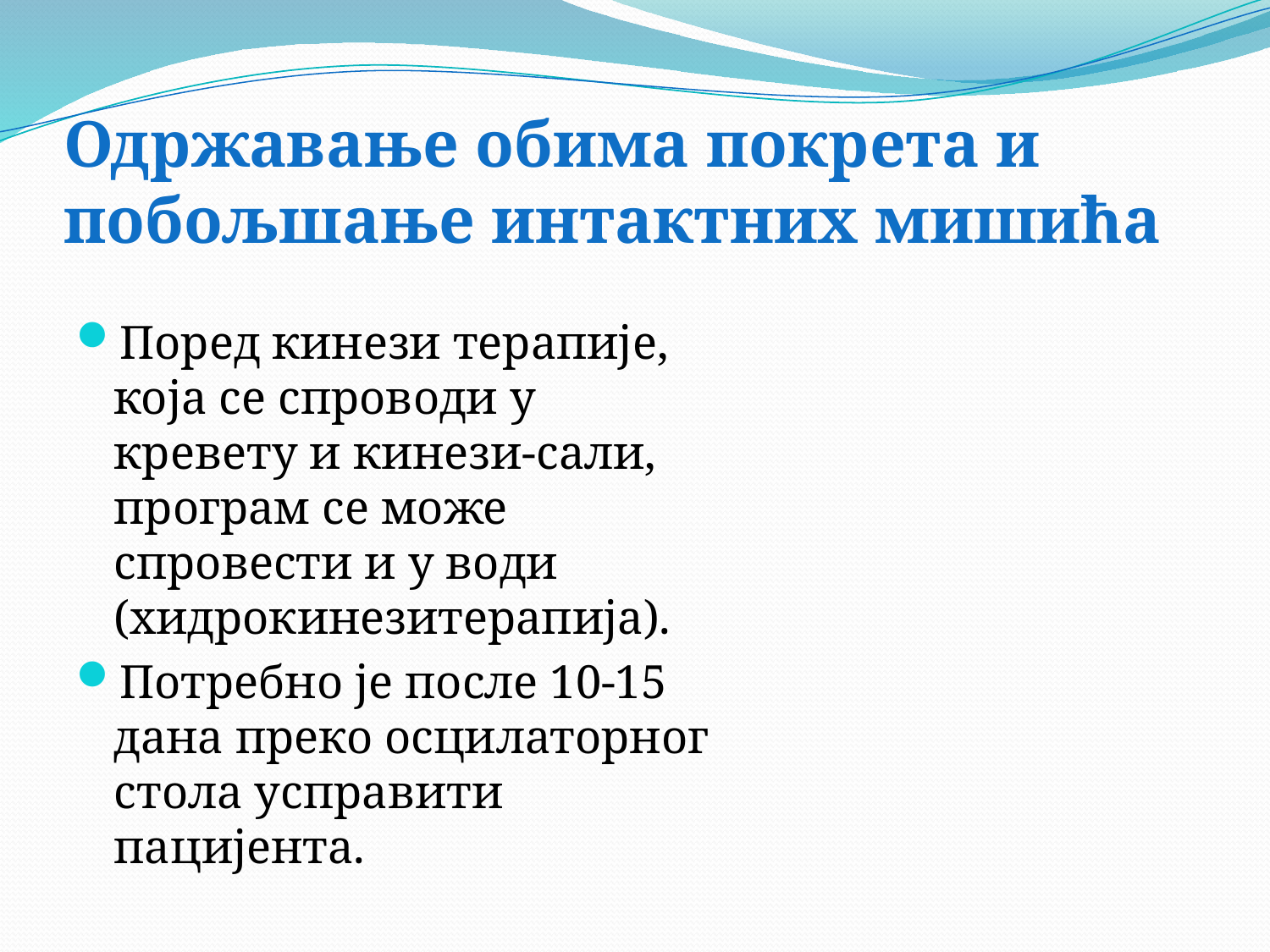

# Одржавање обима покрета и побољшање интактних мишића
Поред кинези терапије, која се спроводи у кревету и кинези-сали, програм се може спровести и у води (хидрокинезитерапија).
Потребно је после 10-15 дана преко осцилаторног стола усправити пацијента.